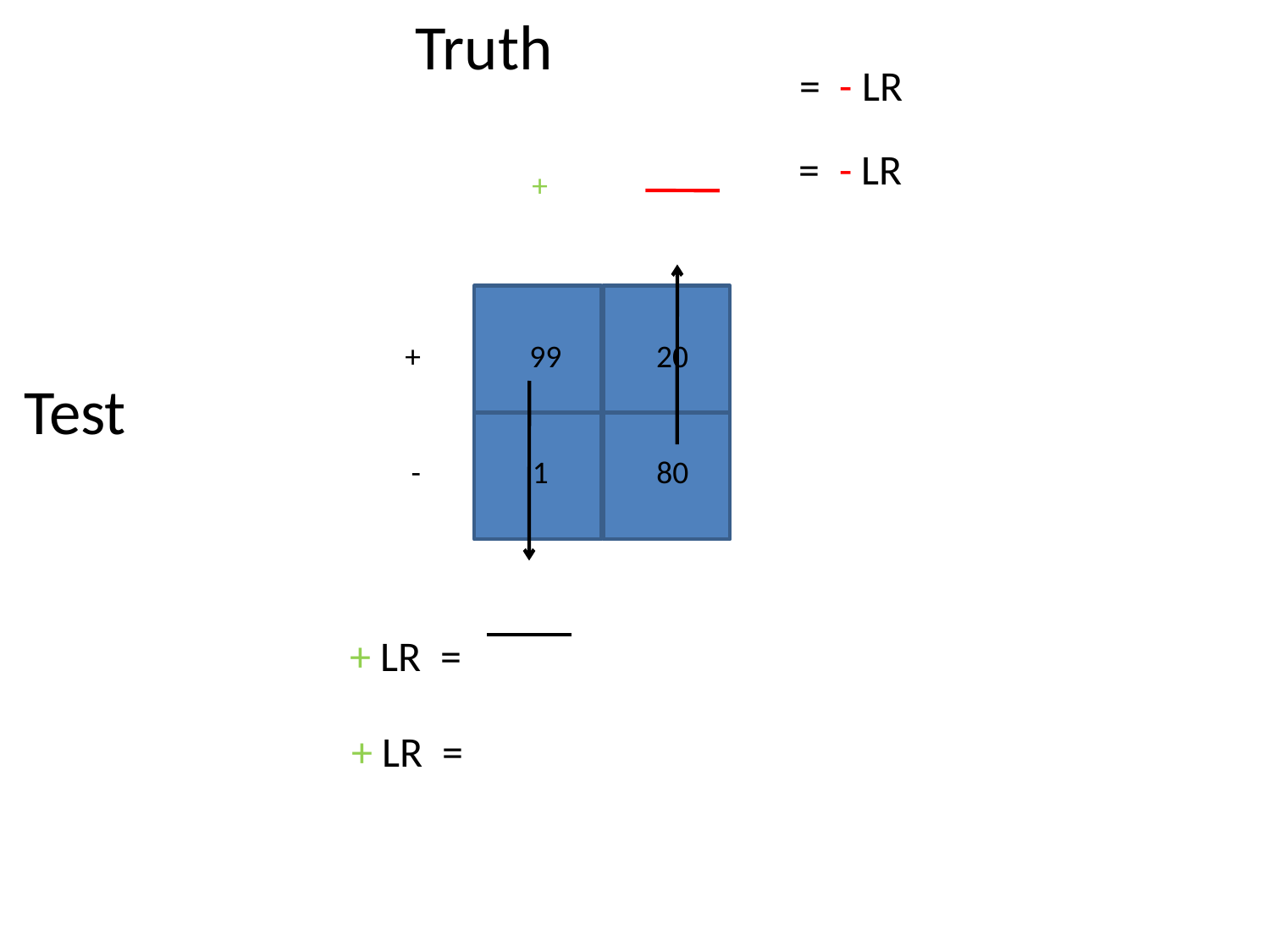

Truth
                =  - LR
                =  - LR
+

+
99
20
Test

-
1
80
+ LR  =
+ LR  =